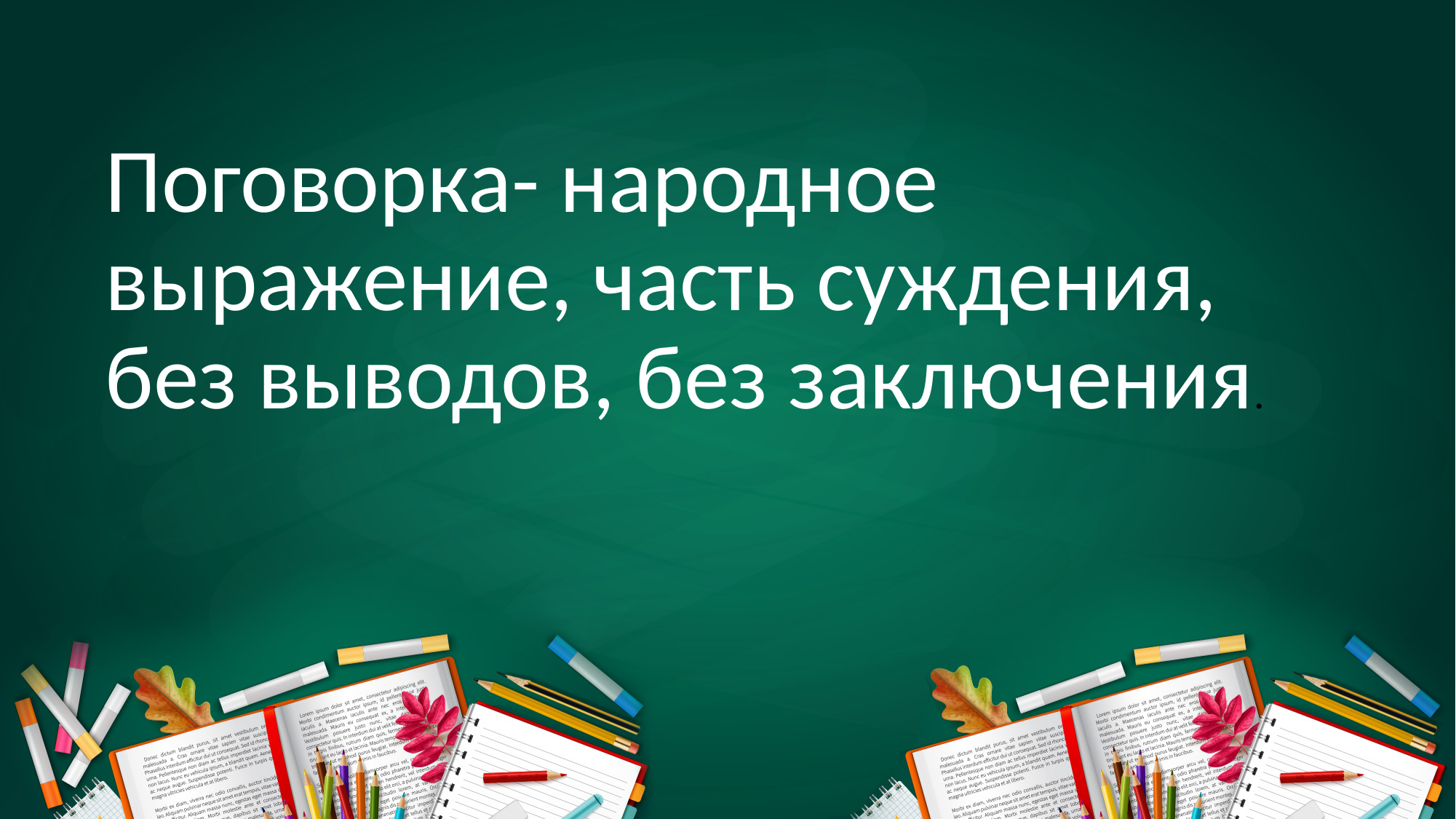

Поговорка- народное выражение, часть суждения, без выводов, без заключения.